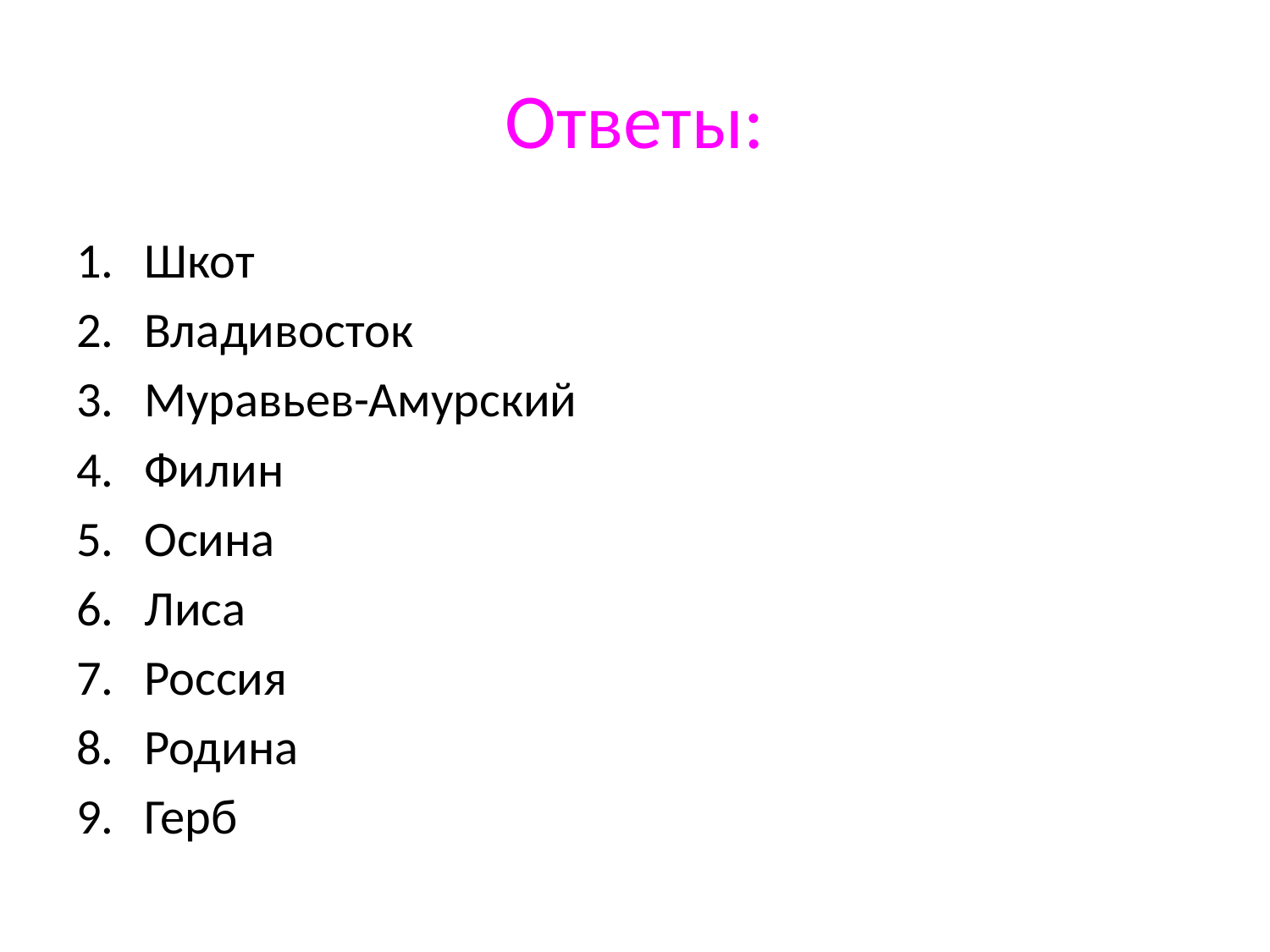

# Ответы:
Шкот
Владивосток
Муравьев-Амурский
Филин
Осина
Лиса
Россия
Родина
Герб